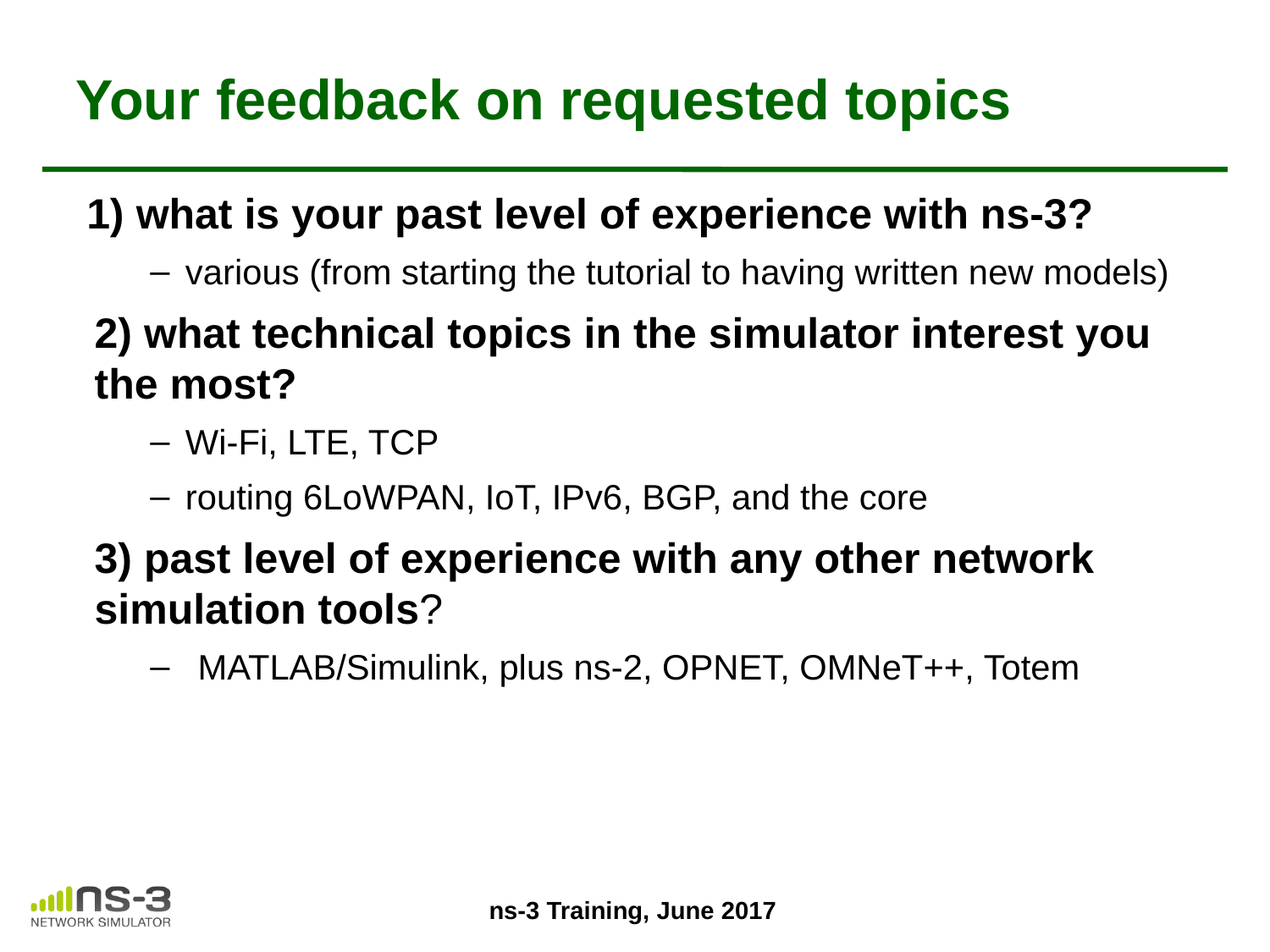

# Your feedback on requested topics
1) what is your past level of experience with ns-3?
various (from starting the tutorial to having written new models)
2) what technical topics in the simulator interest you the most?
Wi-Fi, LTE, TCP
routing 6LoWPAN, IoT, IPv6, BGP, and the core
3) past level of experience with any other network simulation tools?
MATLAB/Simulink, plus ns-2, OPNET, OMNeT++, Totem
ns-3 Training, June 2017